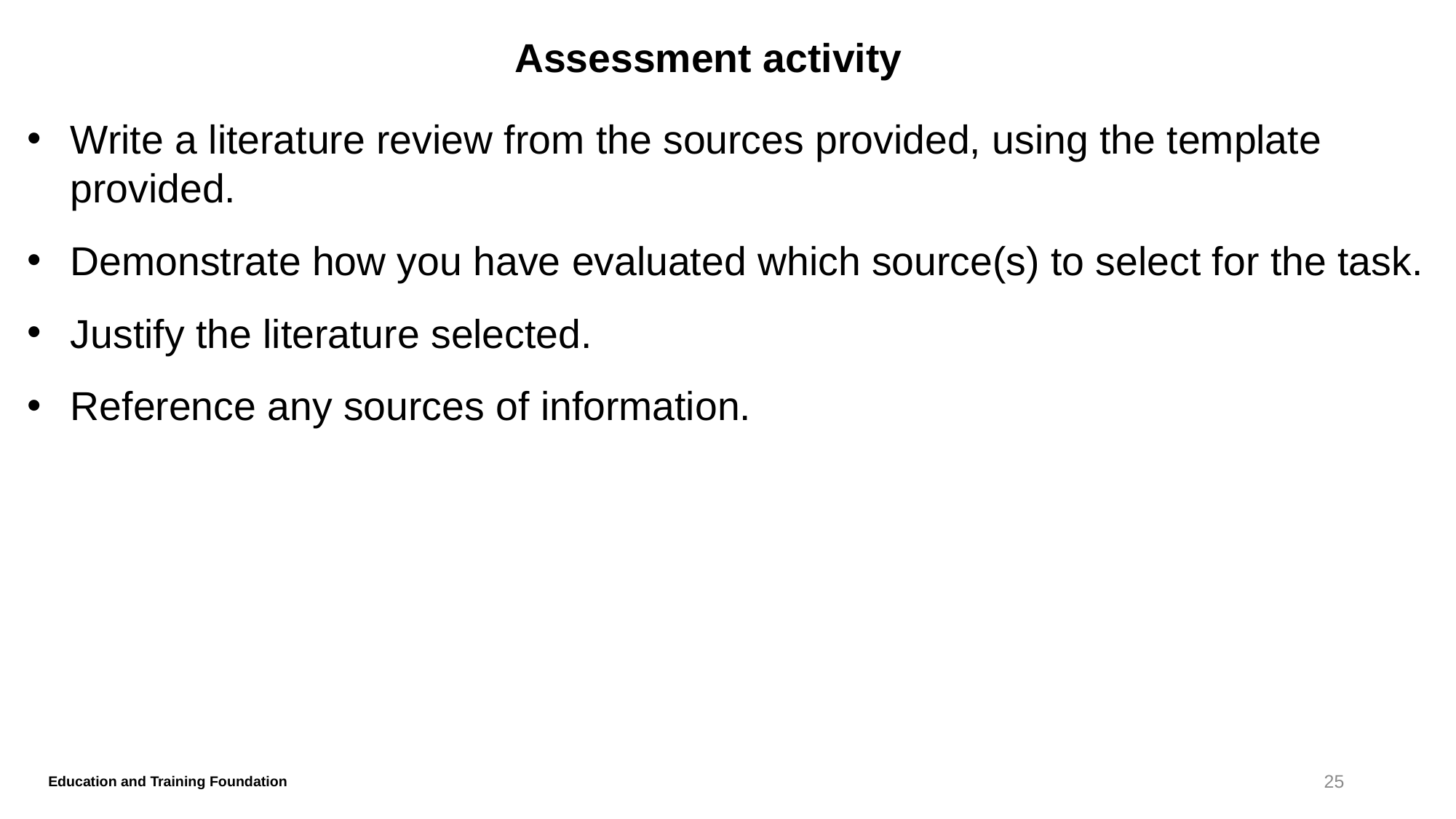

# Assessment activity
Write a literature review from the sources provided, using the template provided.
Demonstrate how you have evaluated which source(s) to select for the task.
Justify the literature selected.
Reference any sources of information.

25
Education and Training Foundation